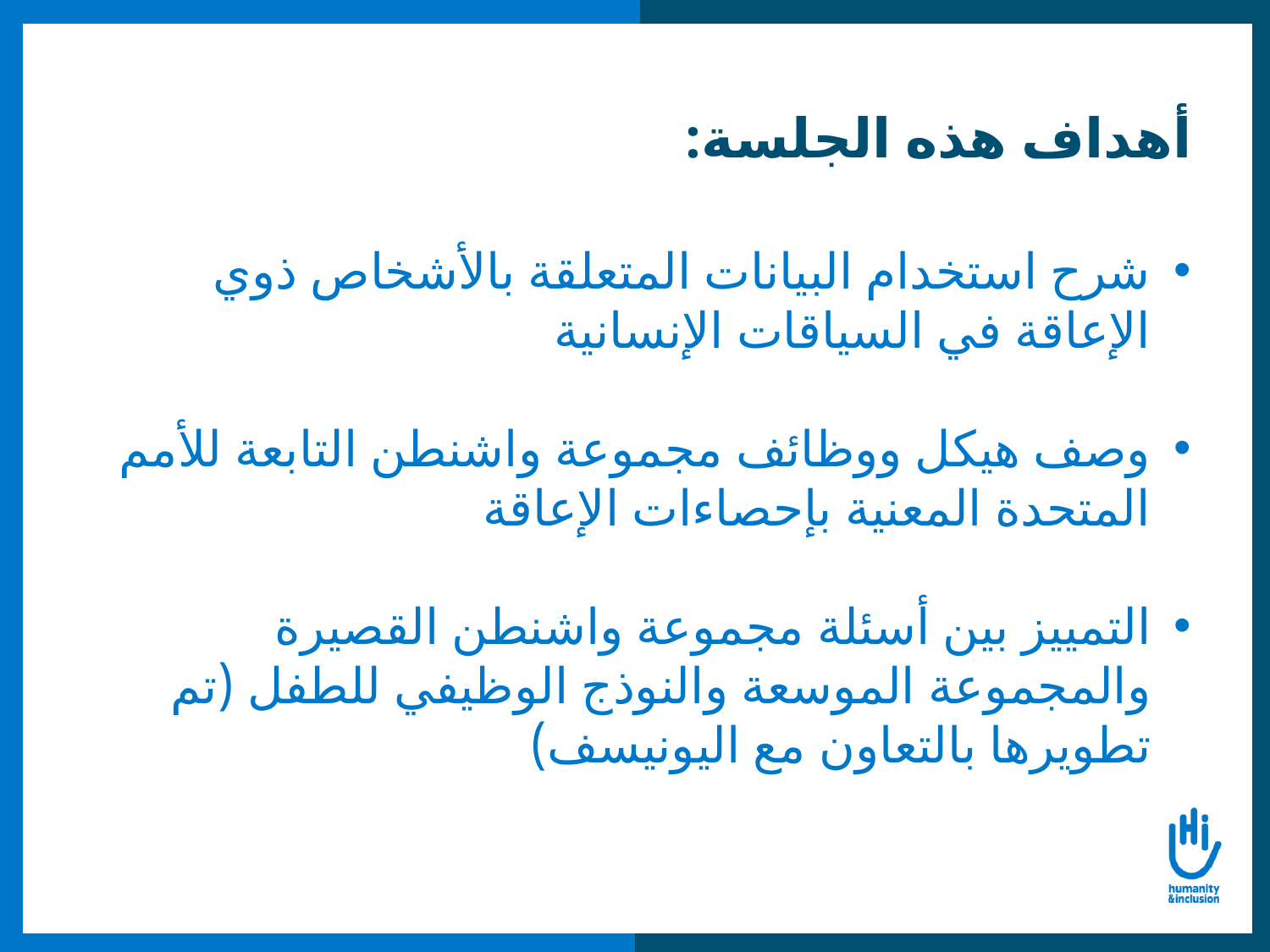

# أهداف هذه الجلسة:
شرح استخدام البيانات المتعلقة بالأشخاص ذوي الإعاقة في السياقات الإنسانية

وصف هيكل ووظائف مجموعة واشنطن التابعة للأمم المتحدة المعنية بإحصاءات الإعاقة

التمييز بين أسئلة مجموعة واشنطن القصيرة والمجموعة الموسعة والنوذج الوظيفي للطفل (تم تطويرها بالتعاون مع اليونيسف)